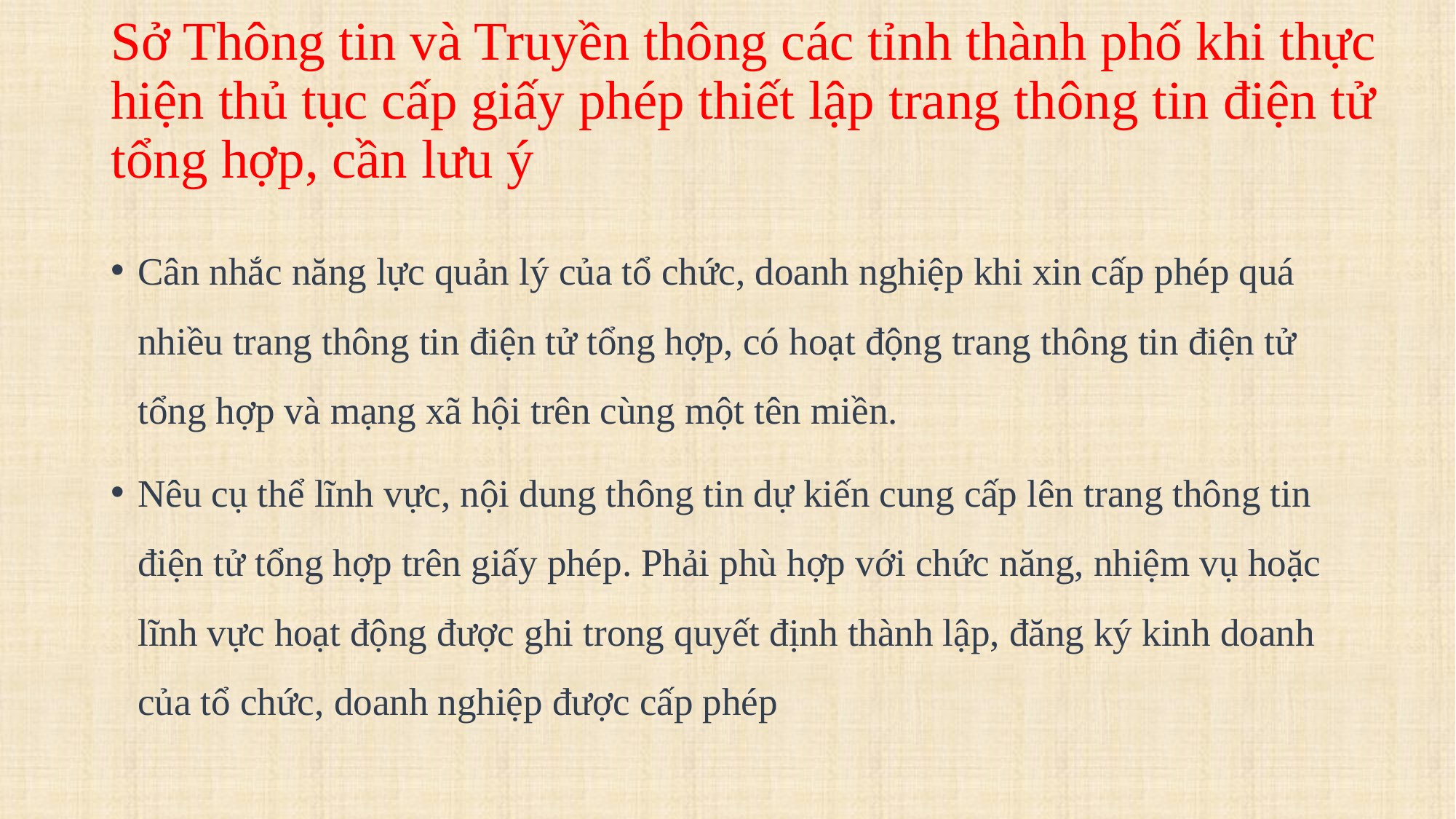

# Sở Thông tin và Truyền thông các tỉnh thành phố khi thực hiện thủ tục cấp giấy phép thiết lập trang thông tin điện tử tổng hợp, cần lưu ý
Cân nhắc năng lực quản lý của tổ chức, doanh nghiệp khi xin cấp phép quá nhiều trang thông tin điện tử tổng hợp, có hoạt động trang thông tin điện tử tổng hợp và mạng xã hội trên cùng một tên miền.
Nêu cụ thể lĩnh vực, nội dung thông tin dự kiến cung cấp lên trang thông tin điện tử tổng hợp trên giấy phép. Phải phù hợp với chức năng, nhiệm vụ hoặc lĩnh vực hoạt động được ghi trong quyết định thành lập, đăng ký kinh doanh của tổ chức, doanh nghiệp được cấp phép